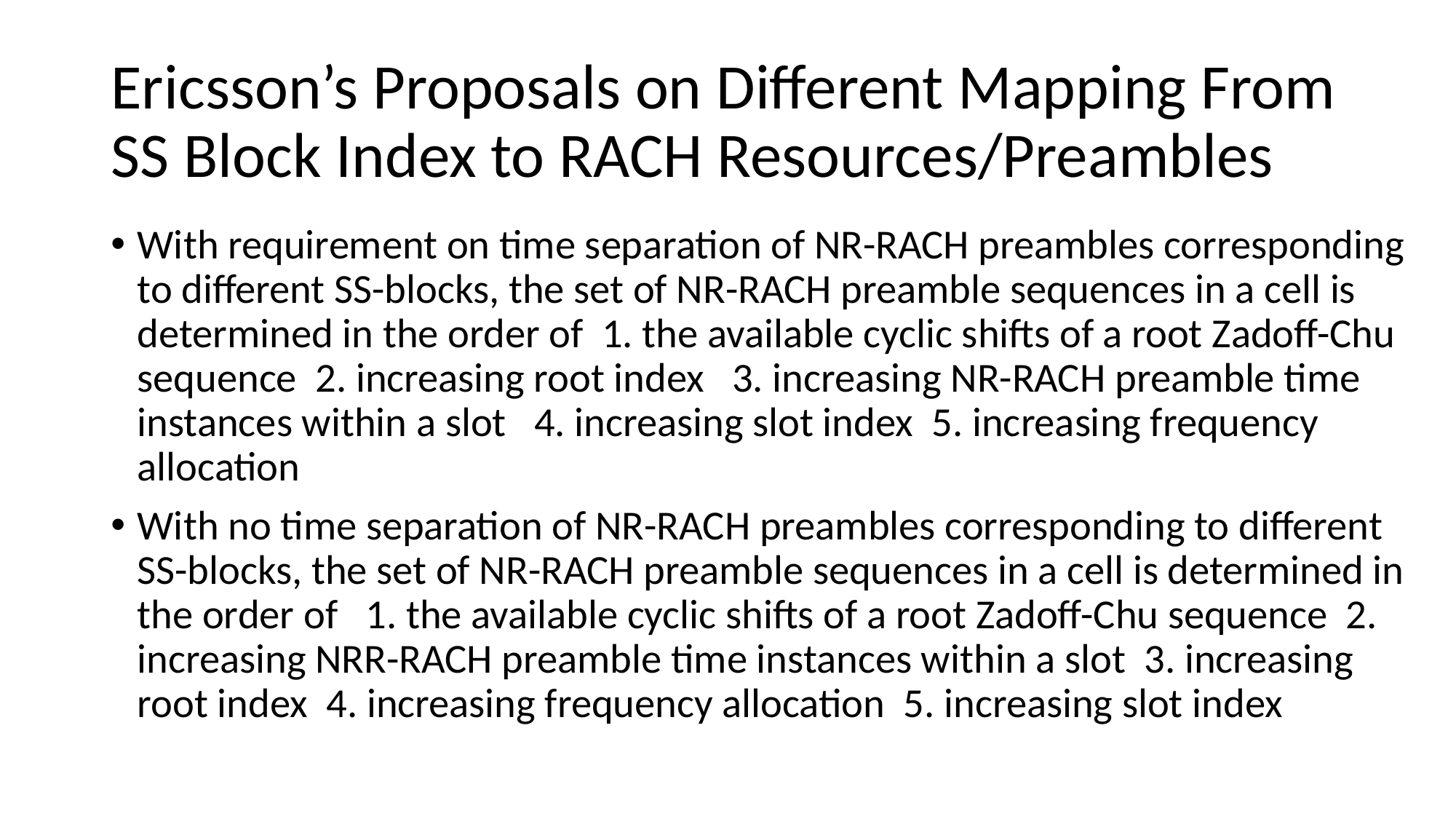

# Ericsson’s Proposals on Different Mapping From SS Block Index to RACH Resources/Preambles
With requirement on time separation of NR-RACH preambles corresponding to different SS-blocks, the set of NR-RACH preamble sequences in a cell is determined in the order of  1. the available cyclic shifts of a root Zadoff-Chu sequence  2. increasing root index   3. increasing NR-RACH preamble time instances within a slot   4. increasing slot index  5. increasing frequency allocation
With no time separation of NR-RACH preambles corresponding to different SS-blocks, the set of NR-RACH preamble sequences in a cell is determined in the order of   1. the available cyclic shifts of a root Zadoff-Chu sequence  2. increasing NRR-RACH preamble time instances within a slot  3. increasing root index  4. increasing frequency allocation  5. increasing slot index